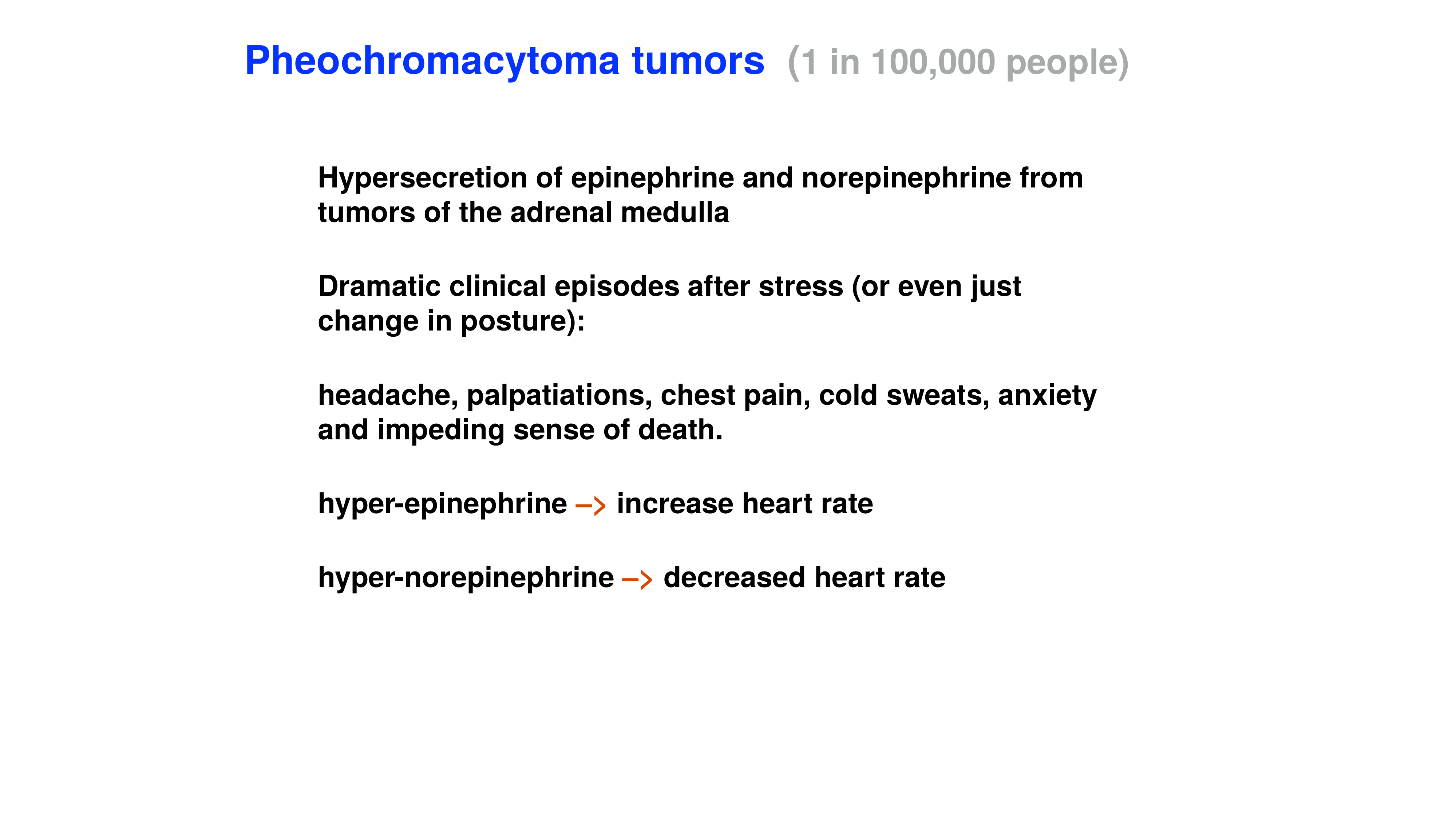

# Pheochromacytoma tumors  (1 in 100,000 people)
Hypersecretion of epinephrine and norepinephrine from tumors of the adrenal medulla
Dramatic clinical episodes after stress (or even just change in posture):
headache, palpatiations, chest pain, cold sweats, anxiety and impeding sense of death.
hyper-epinephrine –> increase heart rate
hyper-norepinephrine –> decreased heart rate